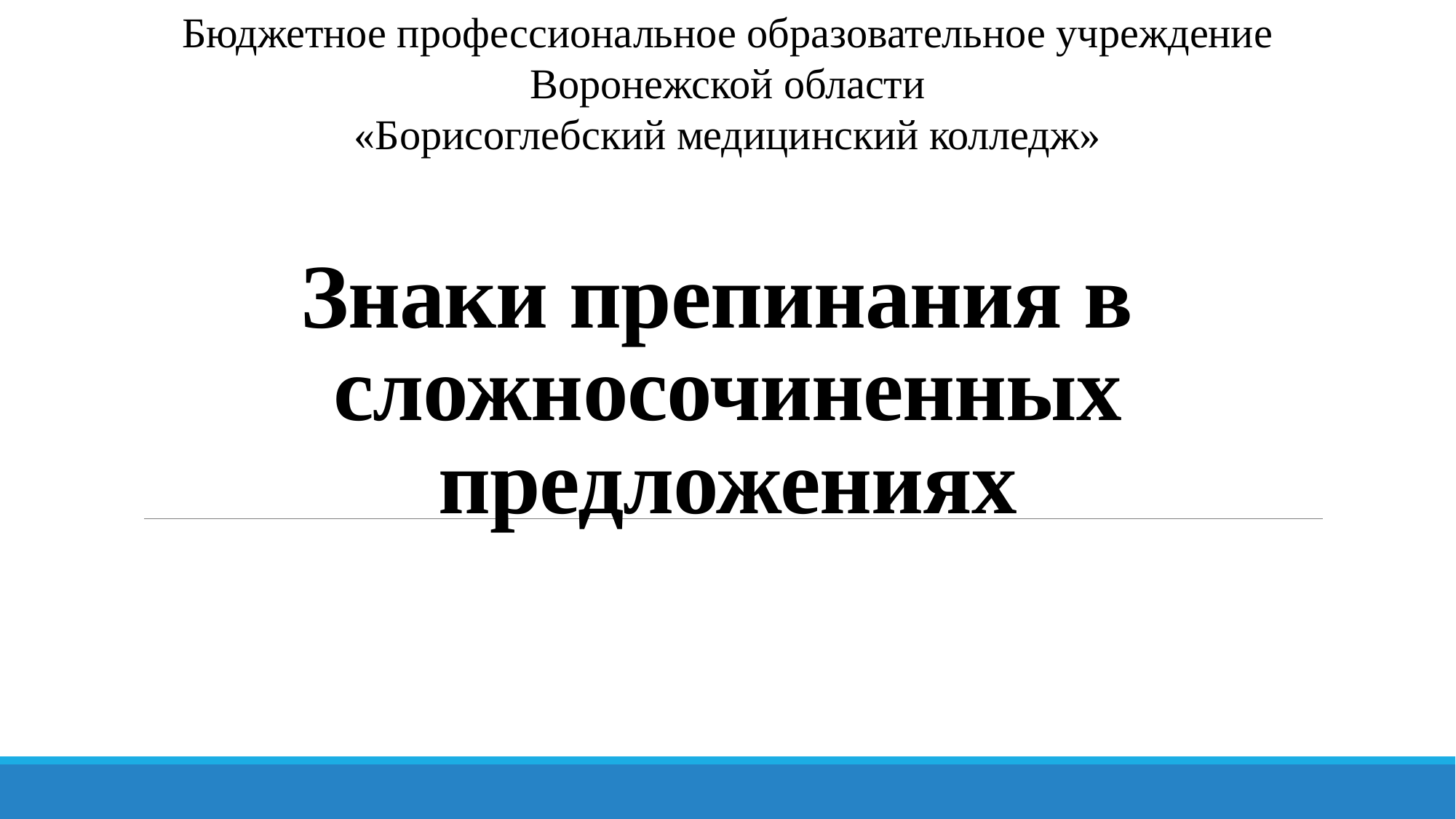

Бюджетное профессиональное образовательное учреждение
Воронежской области
«Борисоглебский медицинский колледж»
# Знаки препинания в сложносочиненных предложениях